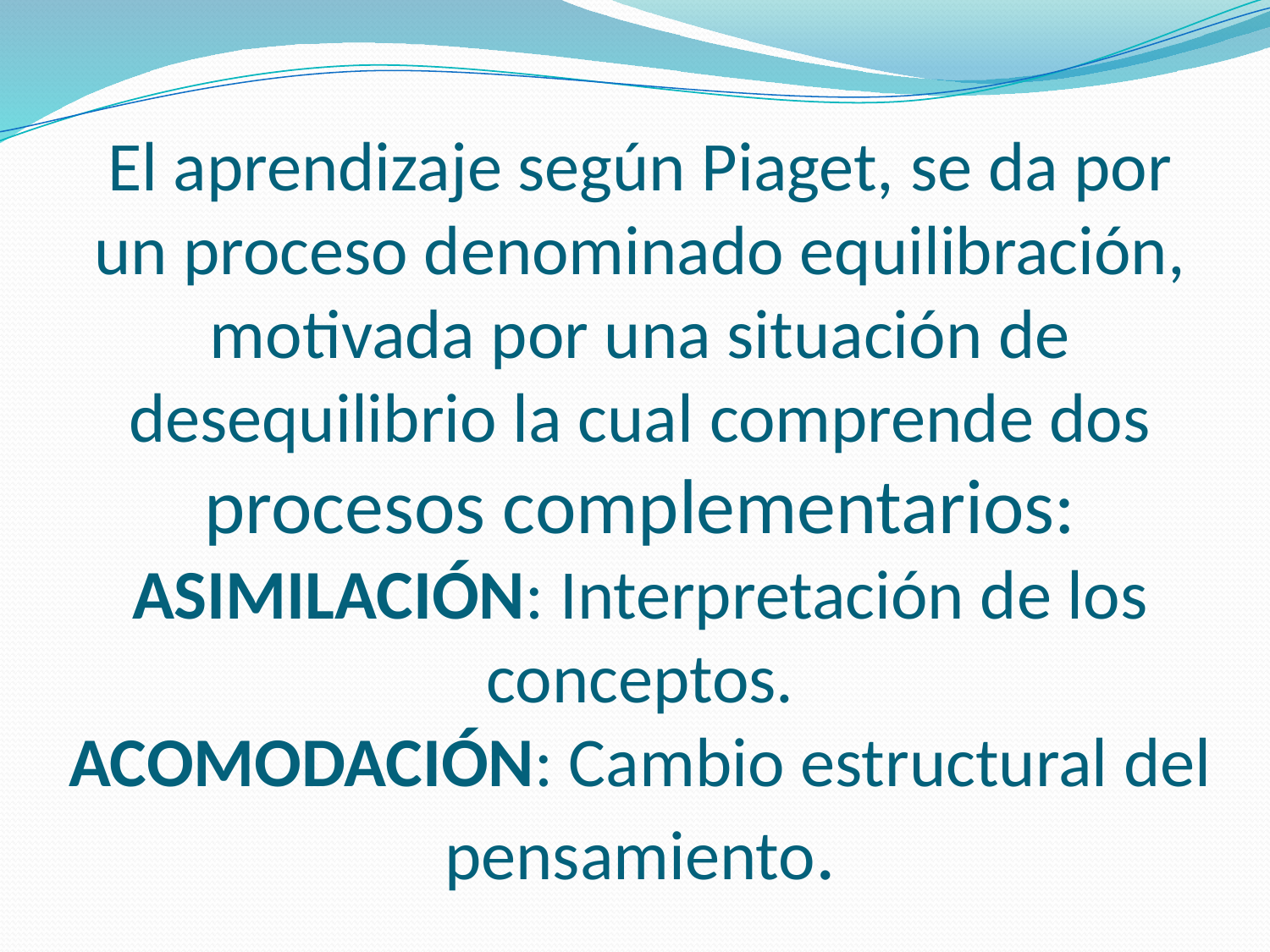

# El aprendizaje según Piaget, se da por un proceso denominado equilibración, motivada por una situación de desequilibrio la cual comprende dos procesos complementarios: ASIMILACIÓN: Interpretación de los conceptos. ACOMODACIÓN: Cambio estructural del pensamiento.